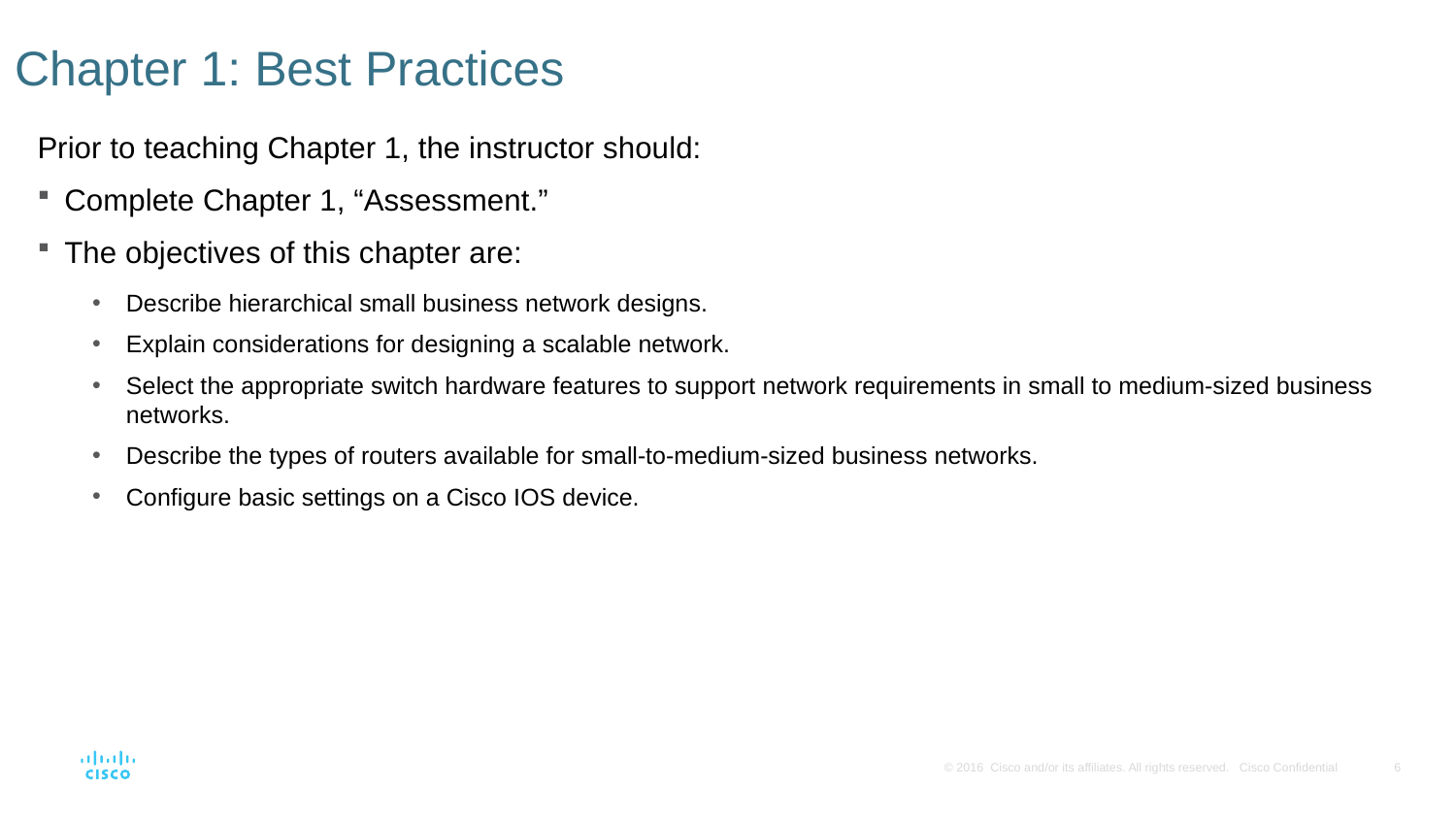

# Chapter 1: Best Practices
Prior to teaching Chapter 1, the instructor should:
Complete Chapter 1, “Assessment.”
The objectives of this chapter are:
Describe hierarchical small business network designs.
Explain considerations for designing a scalable network.
Select the appropriate switch hardware features to support network requirements in small to medium-sized business networks.
Describe the types of routers available for small-to-medium-sized business networks.
Configure basic settings on a Cisco IOS device.